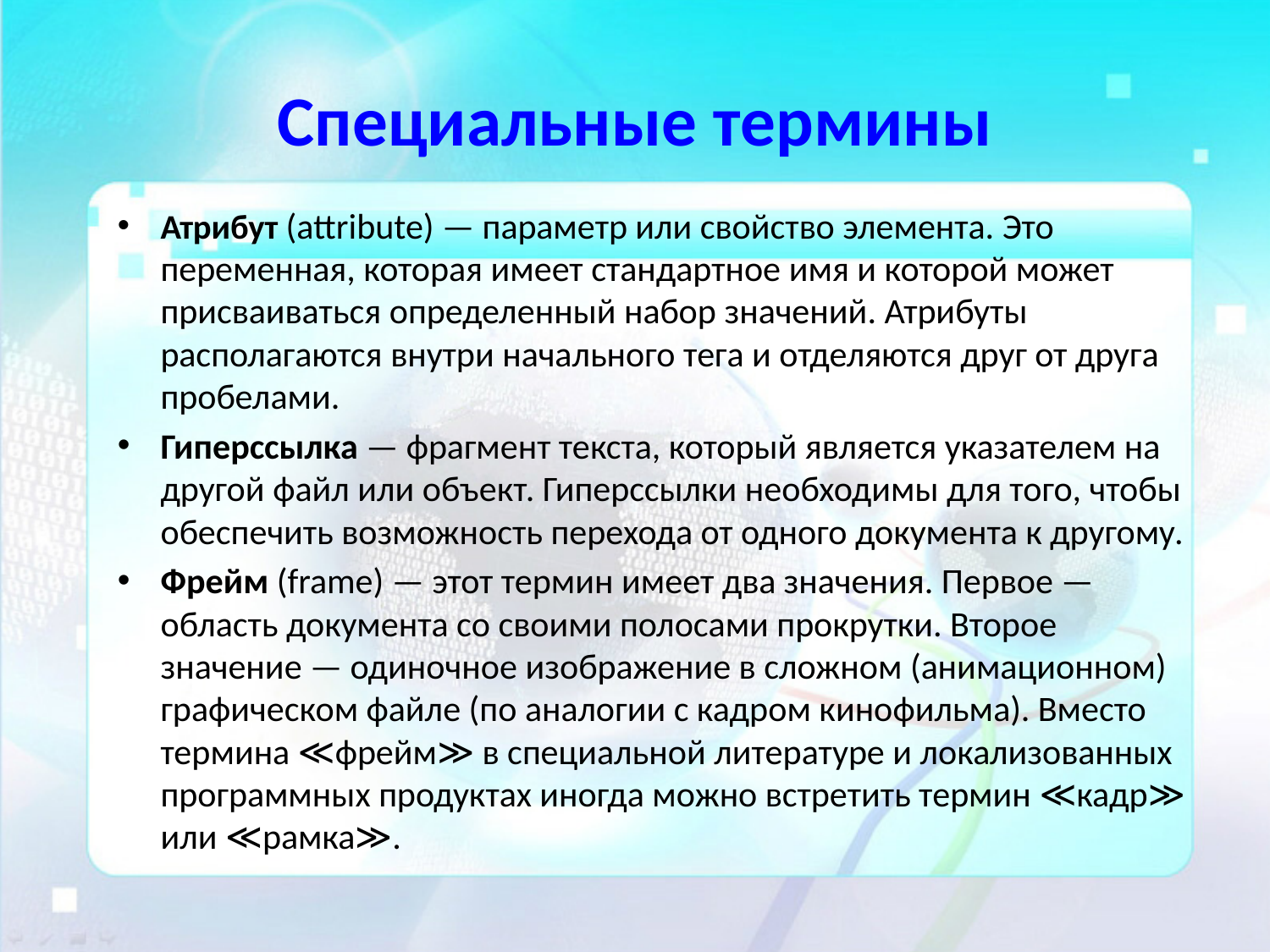

# Специальные термины
Атрибут (attribute) — параметр или свойство элемента. Это переменная, которая имеет стандартное имя и которой может присваиваться определенный набор значений. Атрибуты располагаются внутри начального тега и отделяются друг от друга пробелами.
Гиперссылка — фрагмент текста, который является указателем на другой файл или объект. Гиперссылки необходимы для того, чтобы обеспечить возможность перехода от одного документа к другому.
Фрейм (frame) — этот термин имеет два значения. Первое — область документа со своими полосами прокрутки. Второе значение — одиночное изображение в сложном (анимационном) графическом файле (по аналогии с кадром кинофильма). Вместо термина ≪фрейм≫ в специальной литературе и локализованных программных продуктах иногда можно встретить термин ≪кадр≫ или ≪рамка≫.